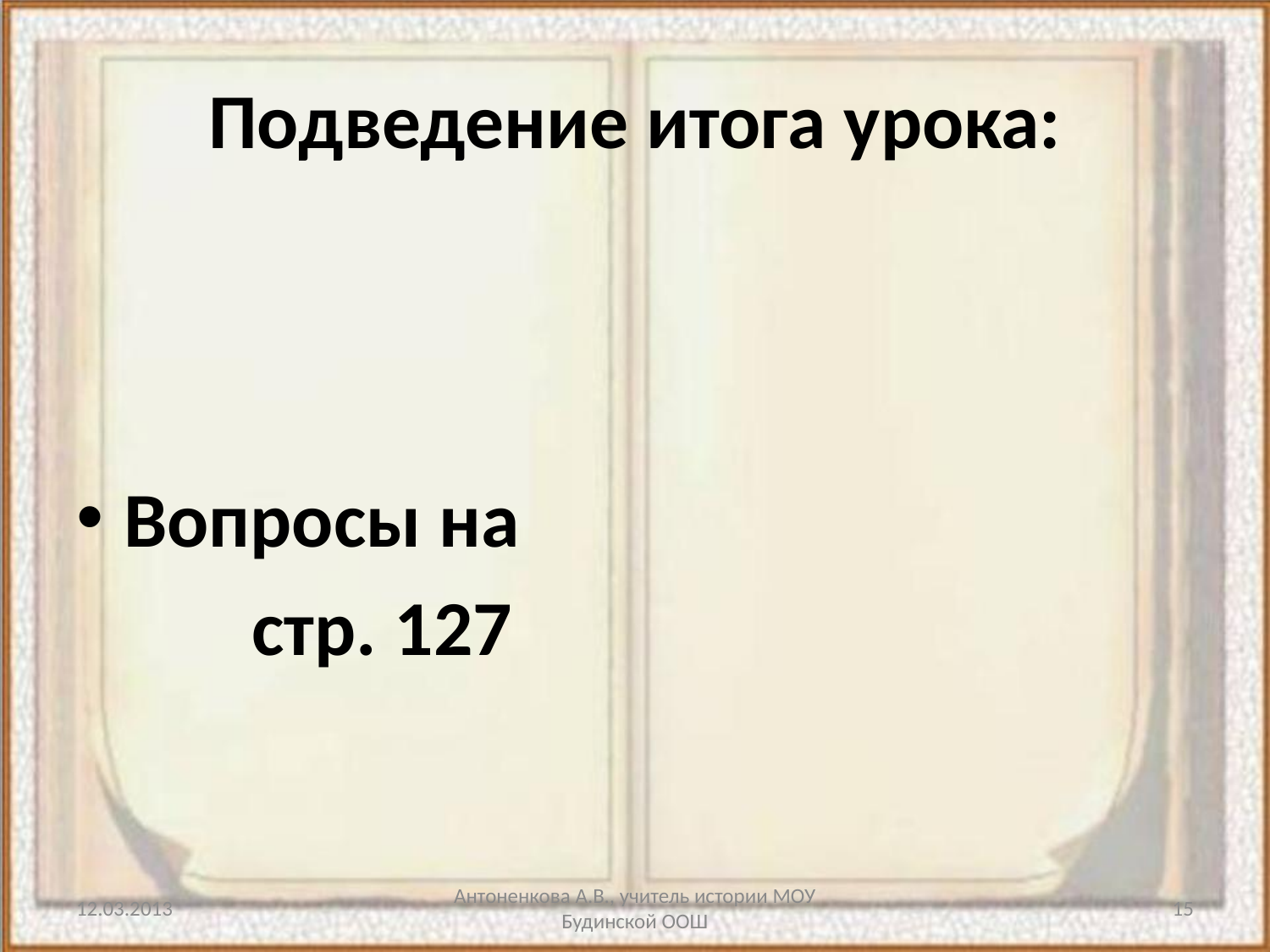

# Подведение итога урока:

Вопросы на
          стр. 127
12.03.2013
Антоненкова А.В., учитель истории МОУ Будинской ООШ
15